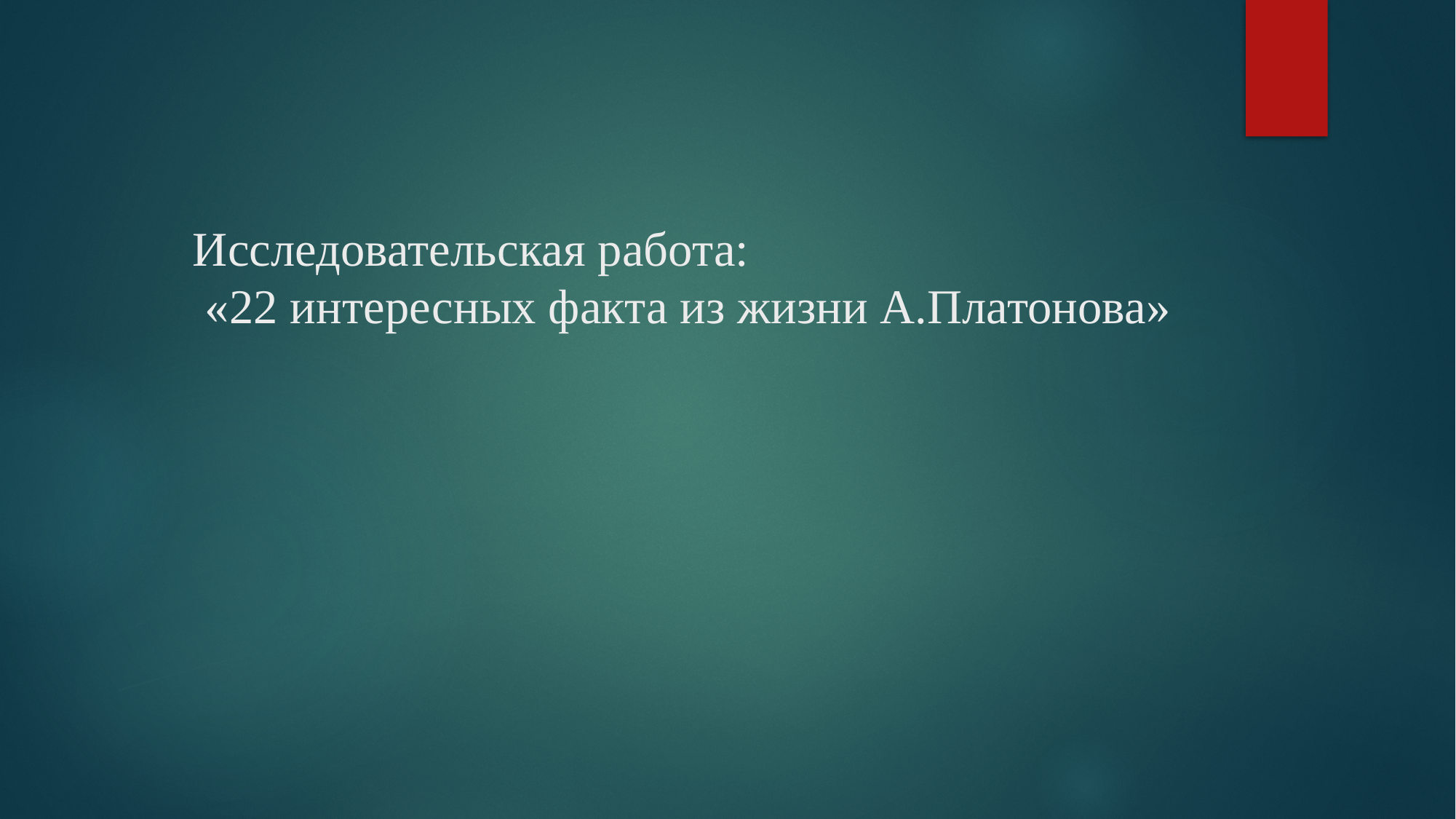

# Исследовательская работа: «22 интересных факта из жизни А.Платонова»